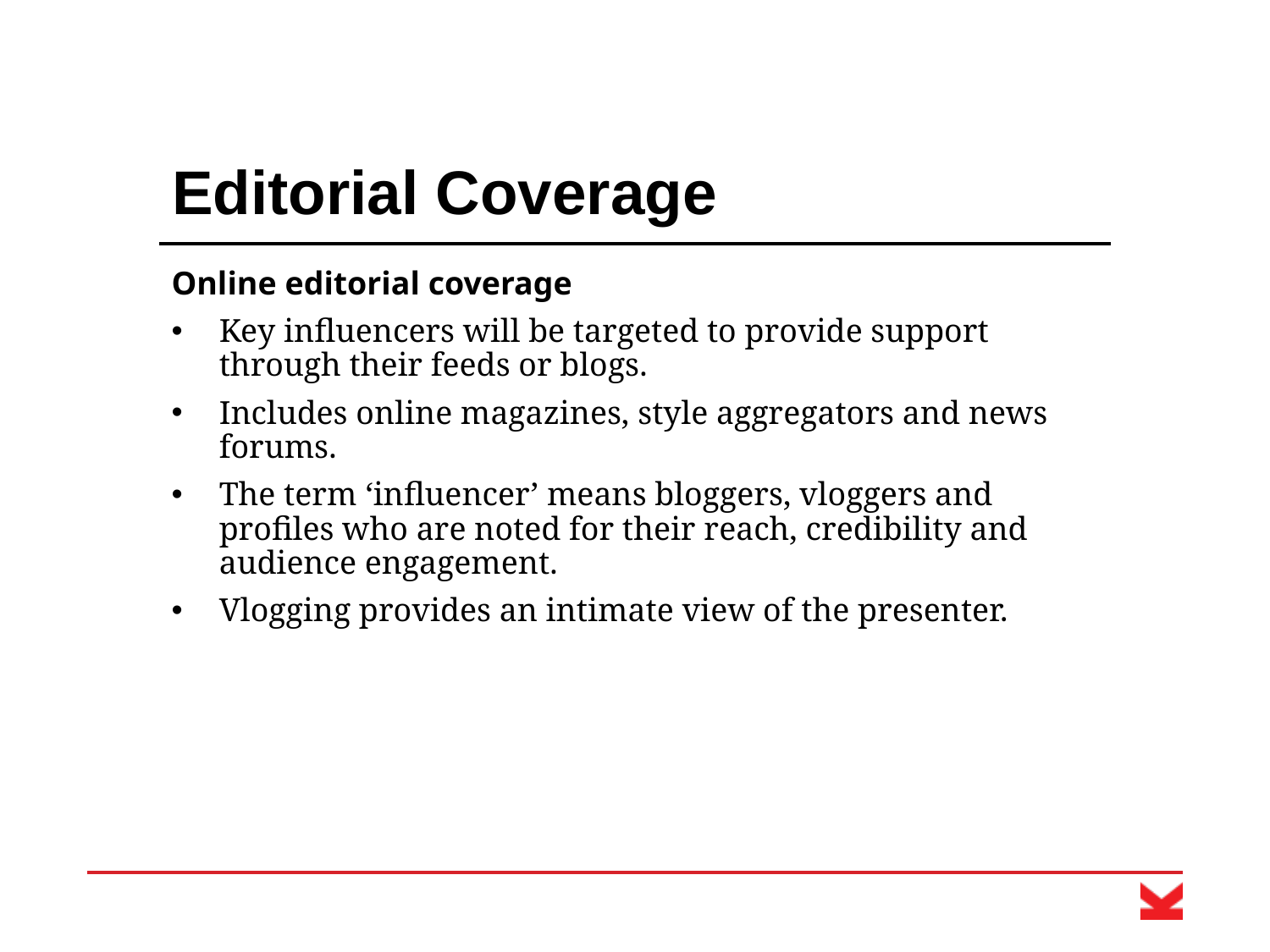

# Editorial Coverage
Online editorial coverage
Key influencers will be targeted to provide support through their feeds or blogs.
Includes online magazines, style aggregators and news forums.
The term ‘influencer’ means bloggers, vloggers and profiles who are noted for their reach, credibility and audience engagement.
Vlogging provides an intimate view of the presenter.